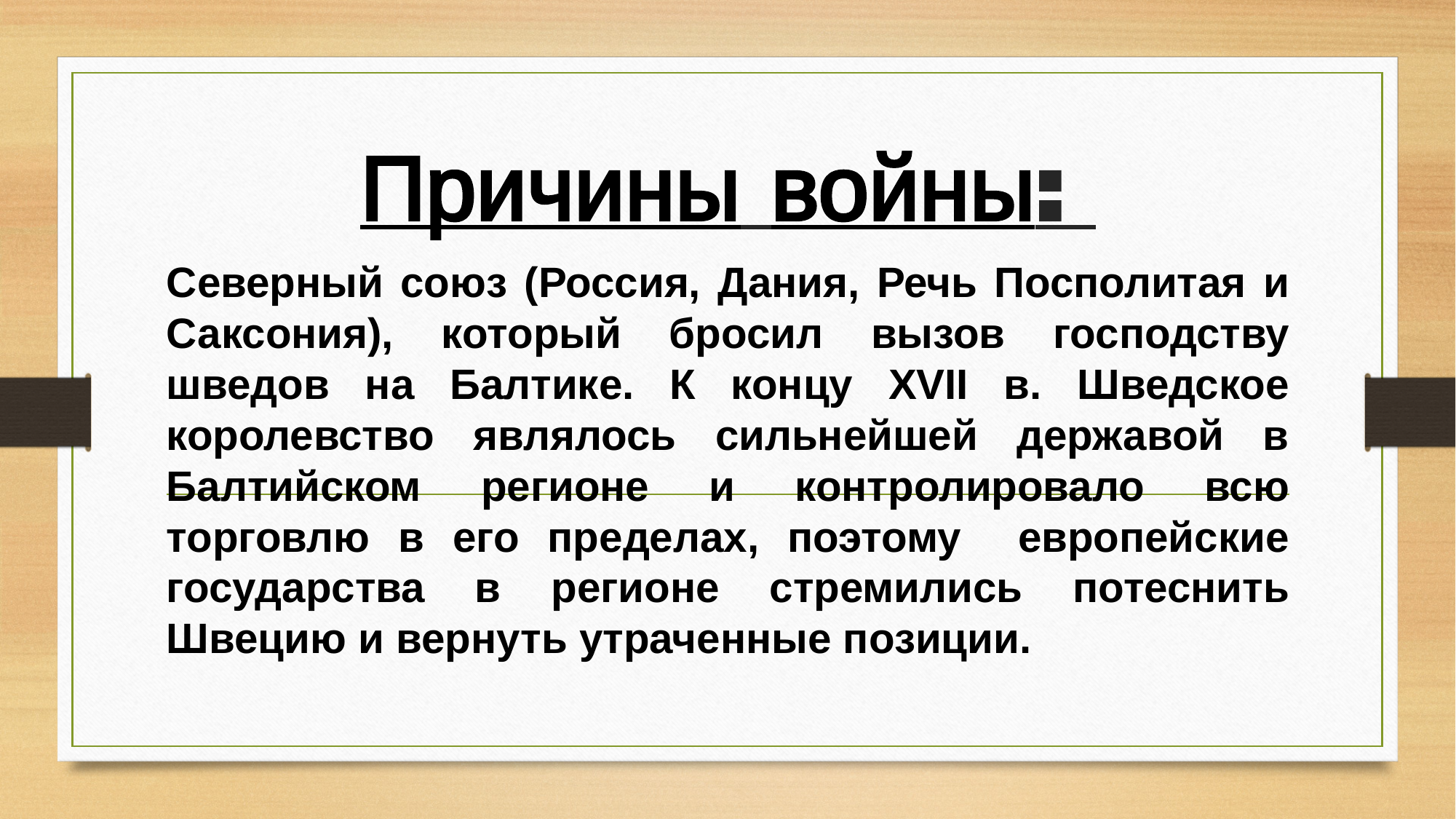

# Причины войны:
Северный союз (Россия, Дания, Речь Посполитая и Саксония), который бросил вызов господству шведов на Балтике. К концу XVII в. Шведское королевство являлось сильнейшей державой в Балтийском регионе и контролировало всю торговлю в его пределах, поэтому  европейские государства в регионе стремились потеснить Швецию и вернуть утраченные позиции.